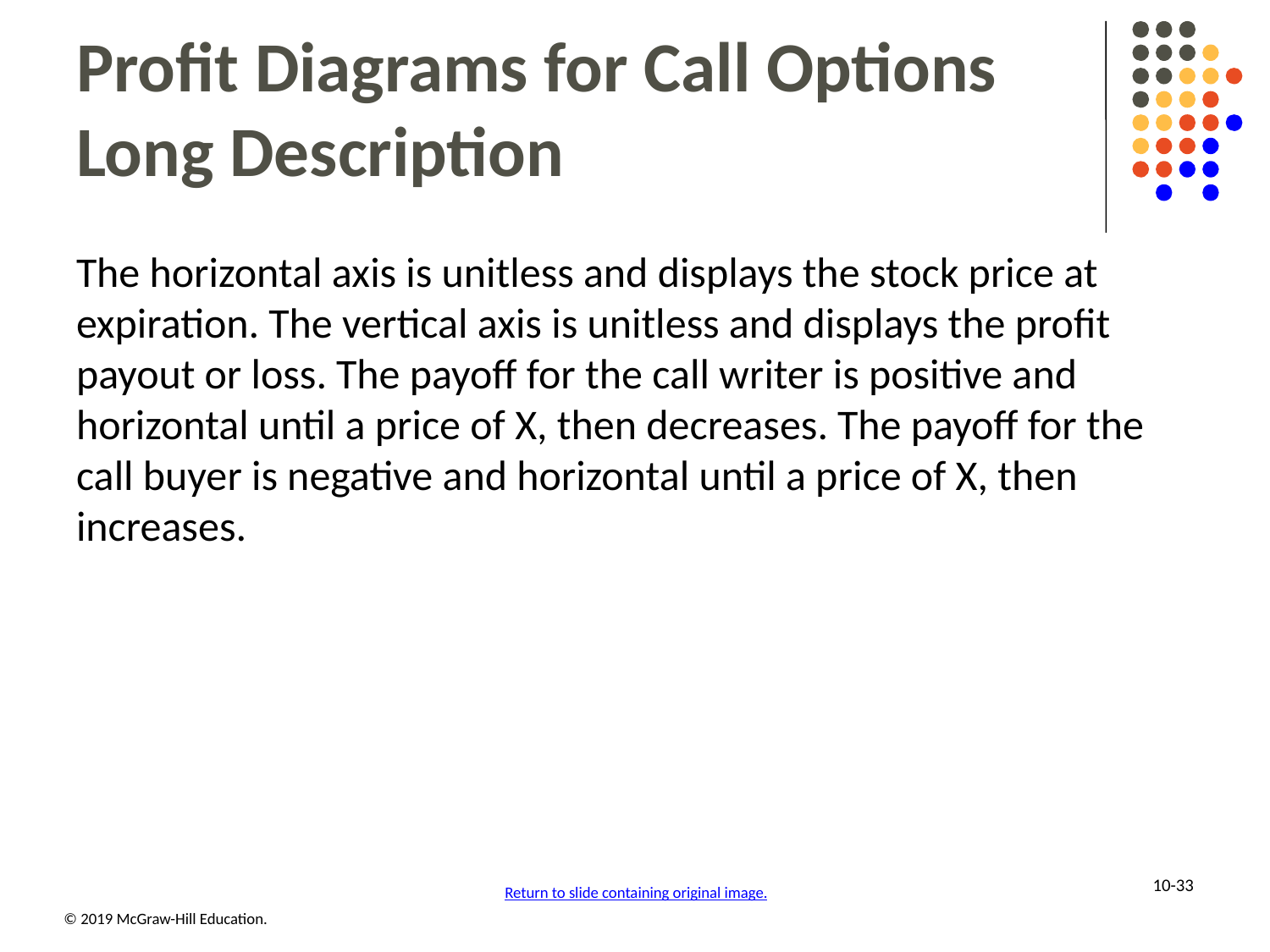

# Profit Diagrams for Call Options Long Description
The horizontal axis is unitless and displays the stock price at expiration. The vertical axis is unitless and displays the profit payout or loss. The payoff for the call writer is positive and horizontal until a price of X, then decreases. The payoff for the call buyer is negative and horizontal until a price of X, then increases.
10-33
Return to slide containing original image.